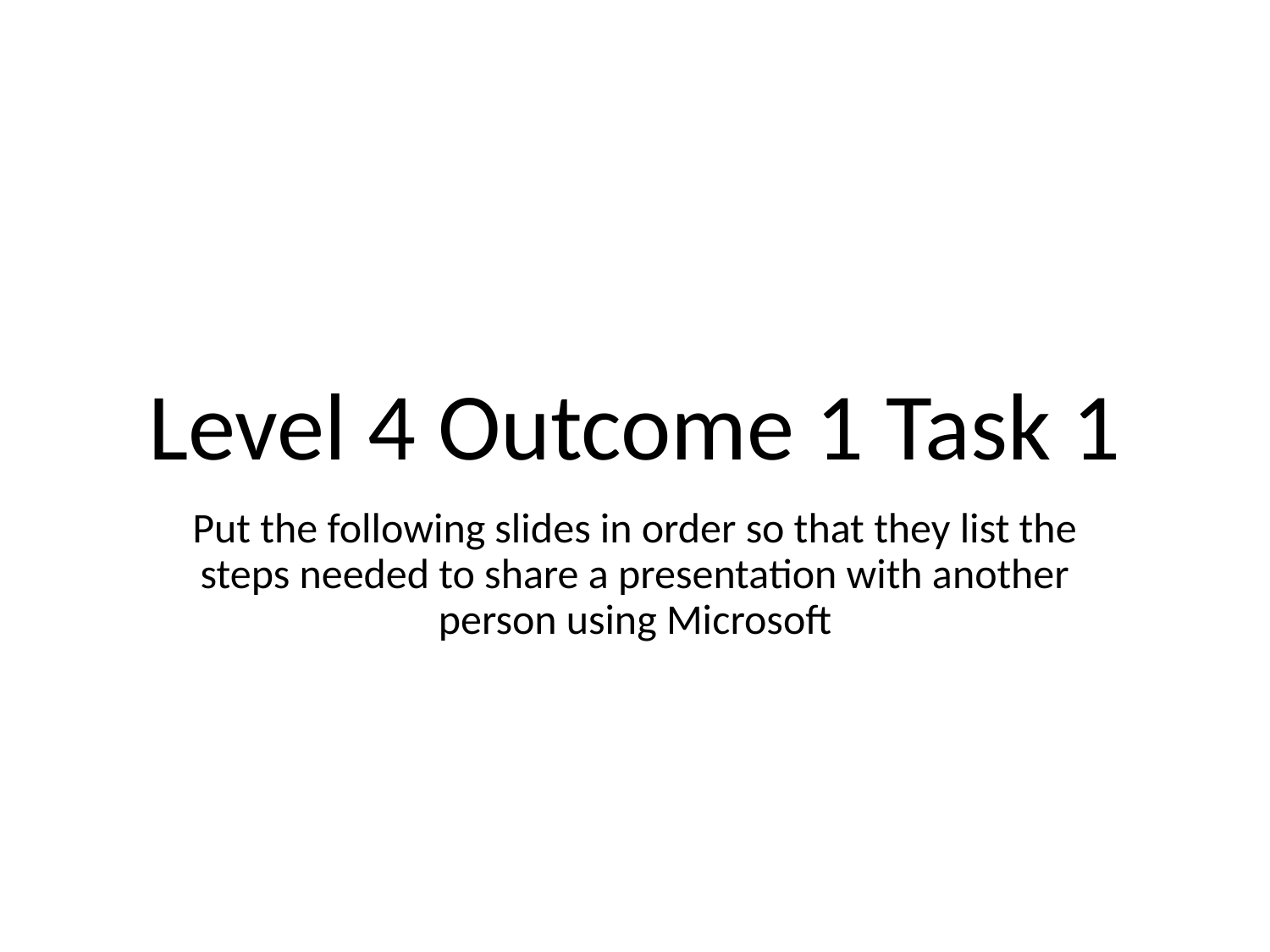

# Level 4 Outcome 1 Task 1
Put the following slides in order so that they list the steps needed to share a presentation with another person using Microsoft